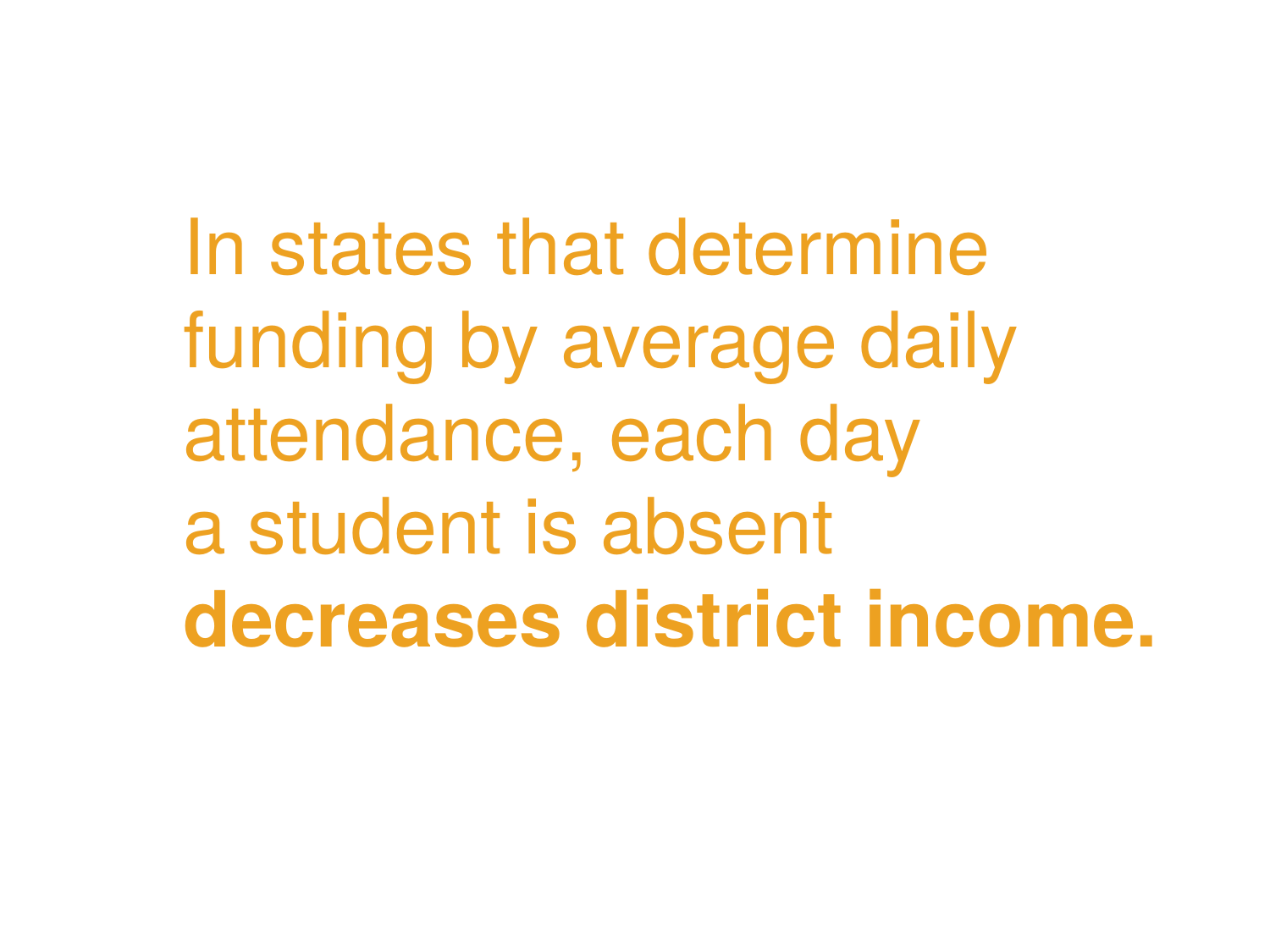

In states that determine
funding by average daily
attendance, each day
a student is absent
decreases district income.